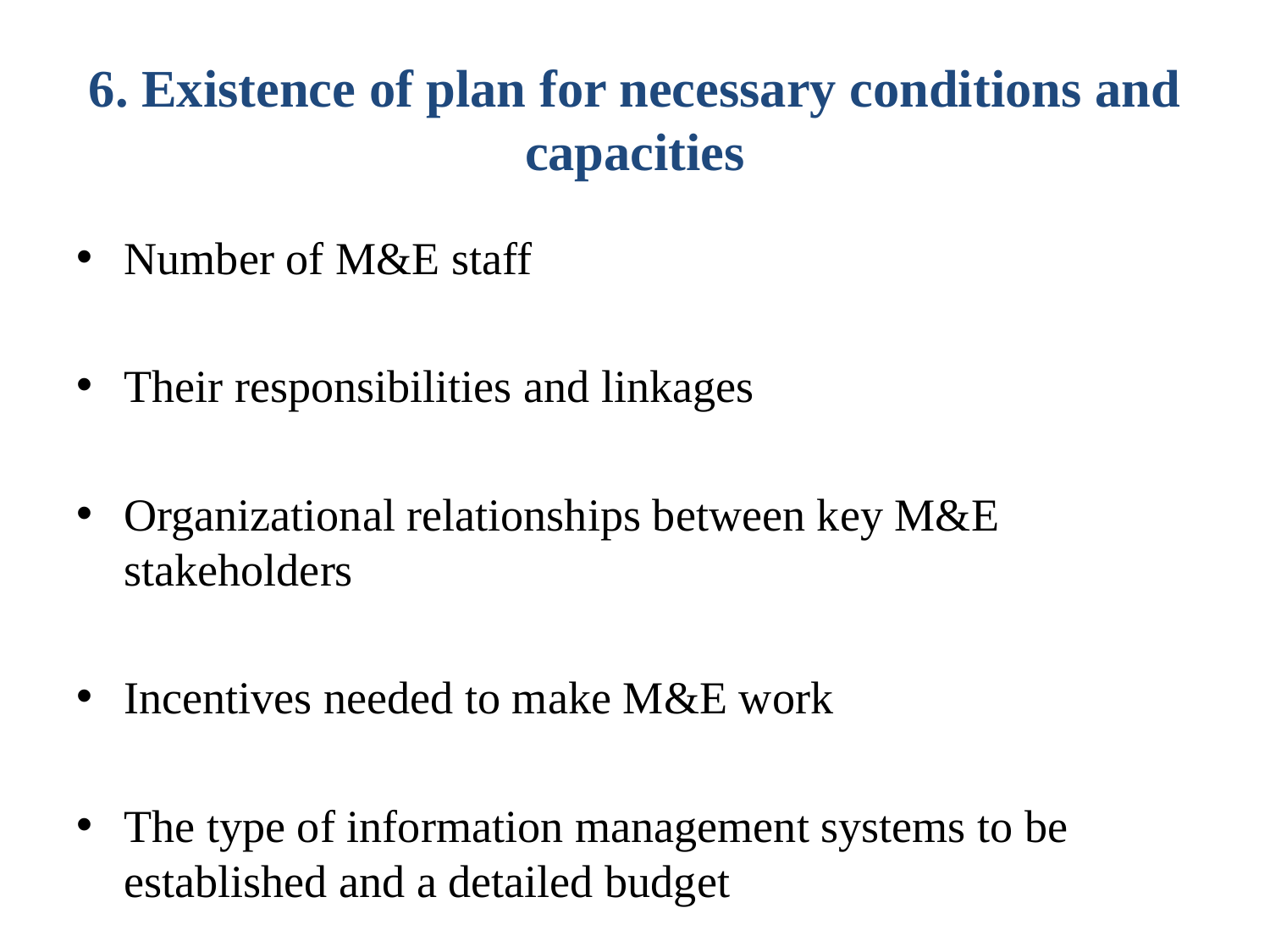

# 6. Existence of plan for necessary conditions and capacities
Number of M&E staff

Their responsibilities and linkages

Organizational relationships between key M&E stakeholders

Incentives needed to make M&E work

The type of information management systems to be established and a detailed budget